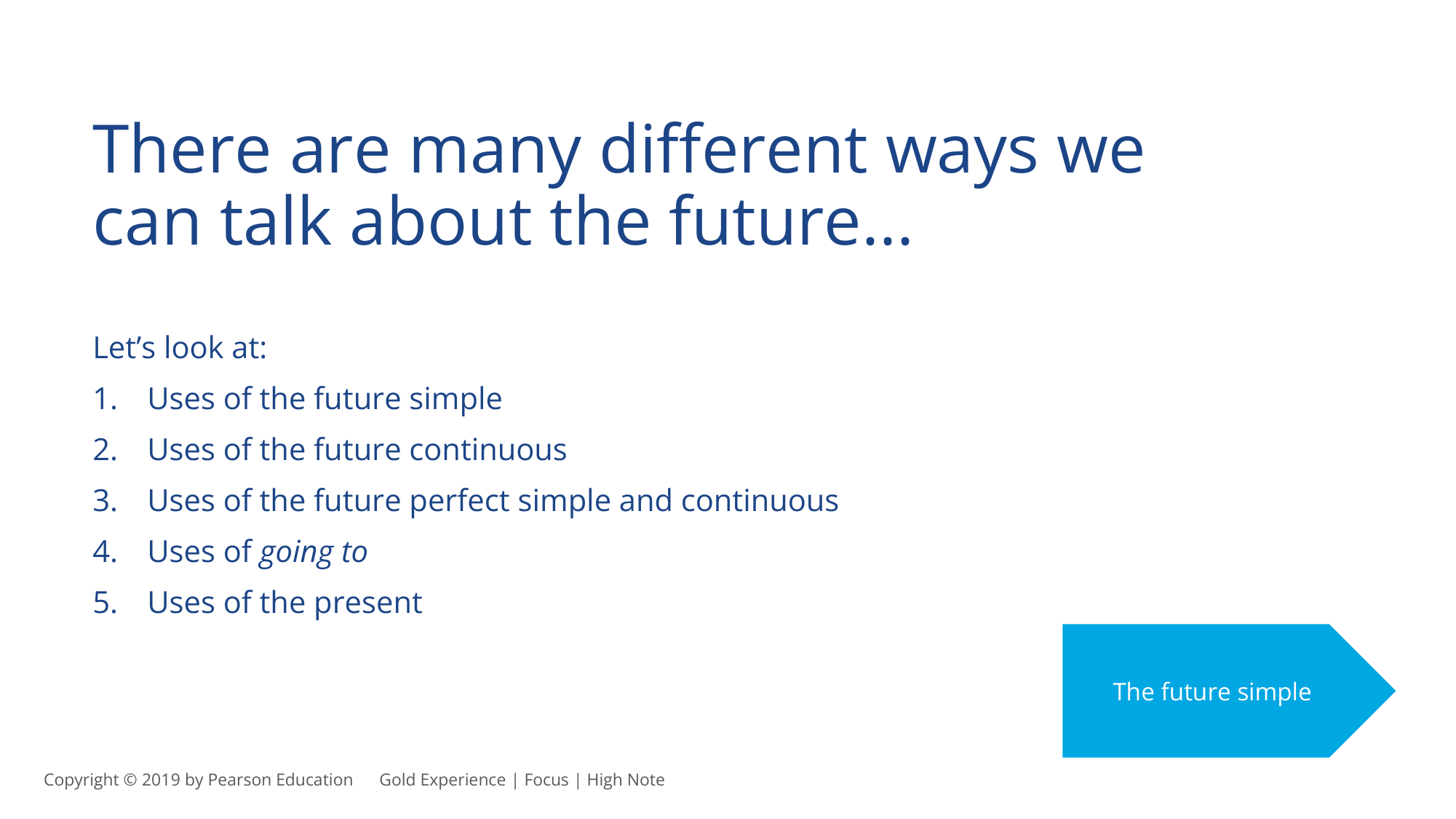

There are many different ways we can talk about the future...
Let’s look at:
Uses of the future simple
Uses of the future continuous
Uses of the future perfect simple and continuous
Uses of going to
Uses of the present

The future simple
Copyright © 2019 by Pearson Education      Gold Experience | Focus | High Note